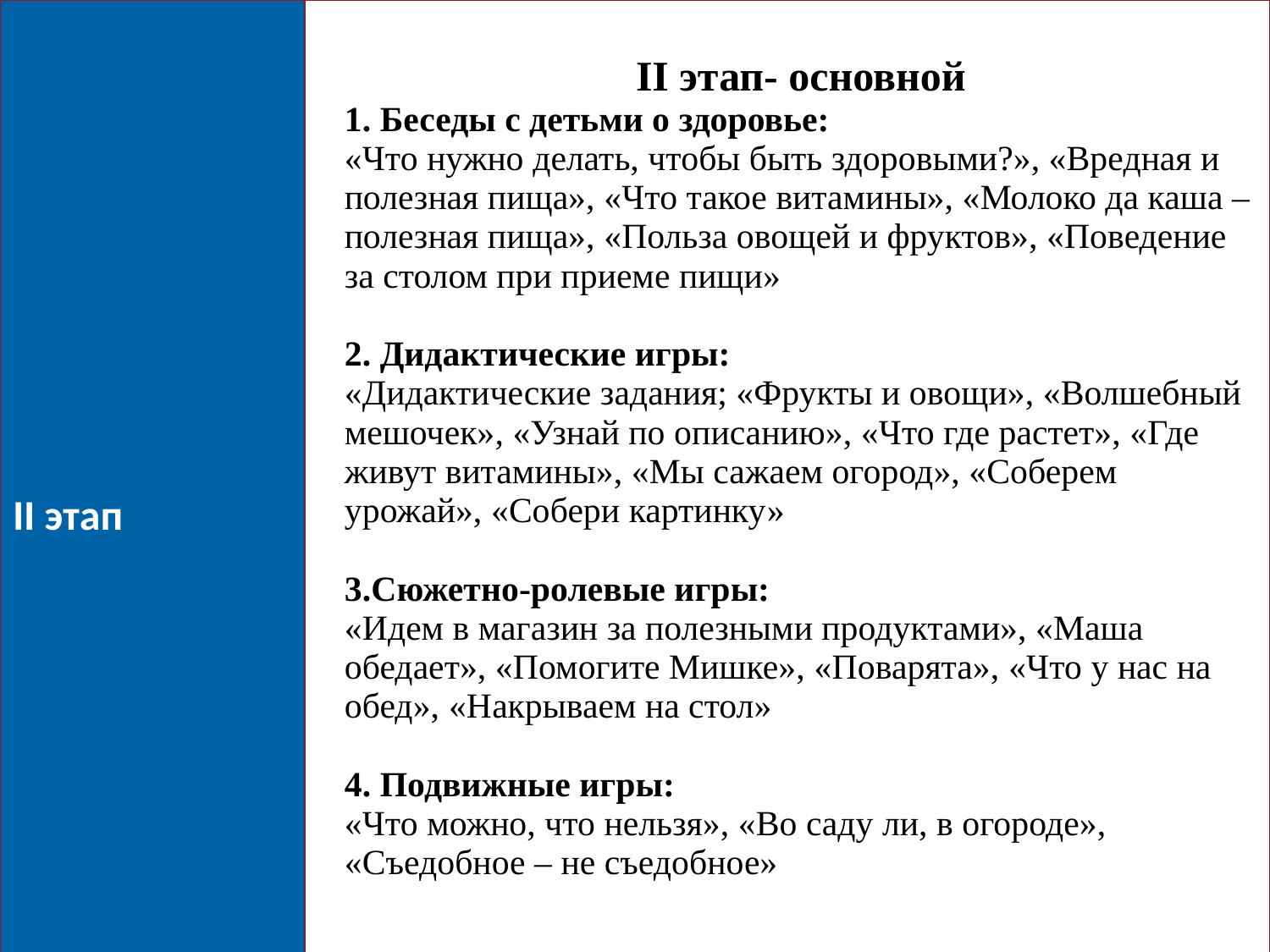

| II этап | II этап- основной 1. Беседы с детьми о здоровье: «Что нужно делать, чтобы быть здоровыми?», «Вредная и полезная пища», «Что такое витамины», «Молоко да каша – полезная пища», «Польза овощей и фруктов», «Поведение за столом при приеме пищи» 2. Дидактические игры: «Дидактические задания; «Фрукты и овощи», «Волшебный мешочек», «Узнай по описанию», «Что где растет», «Где живут витамины», «Мы сажаем огород», «Соберем урожай», «Собери картинку» 3.Сюжетно-ролевые игры: «Идем в магазин за полезными продуктами», «Маша обедает», «Помогите Мишке», «Поварята», «Что у нас на обед», «Накрываем на стол» 4. Подвижные игры: «Что можно, что нельзя», «Во саду ли, в огороде», «Съедобное – не съедобное» |
| --- | --- |
7